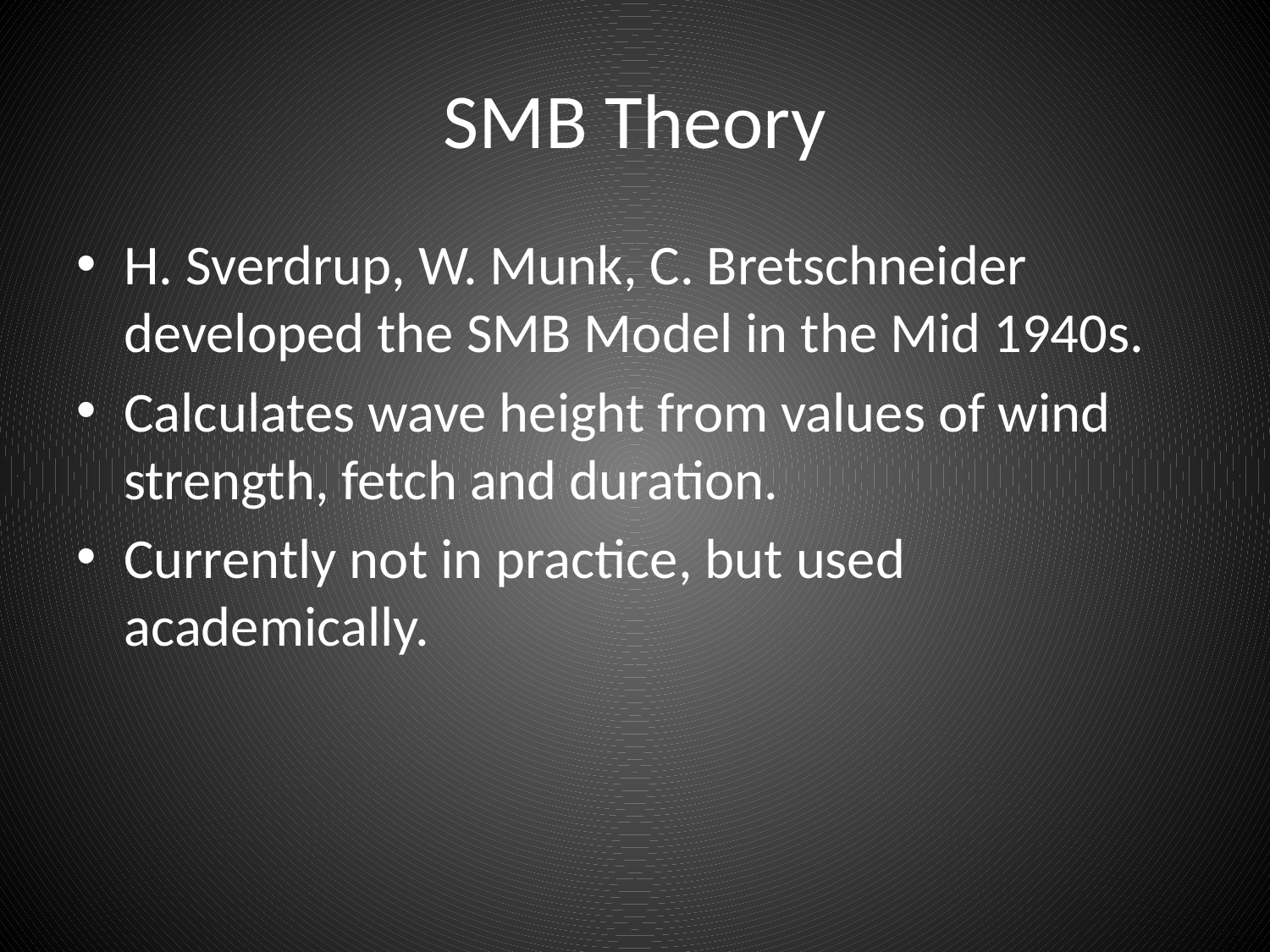

# SMB Theory
H. Sverdrup, W. Munk, C. Bretschneider developed the SMB Model in the Mid 1940s.
Calculates wave height from values of wind strength, fetch and duration.
Currently not in practice, but used academically.